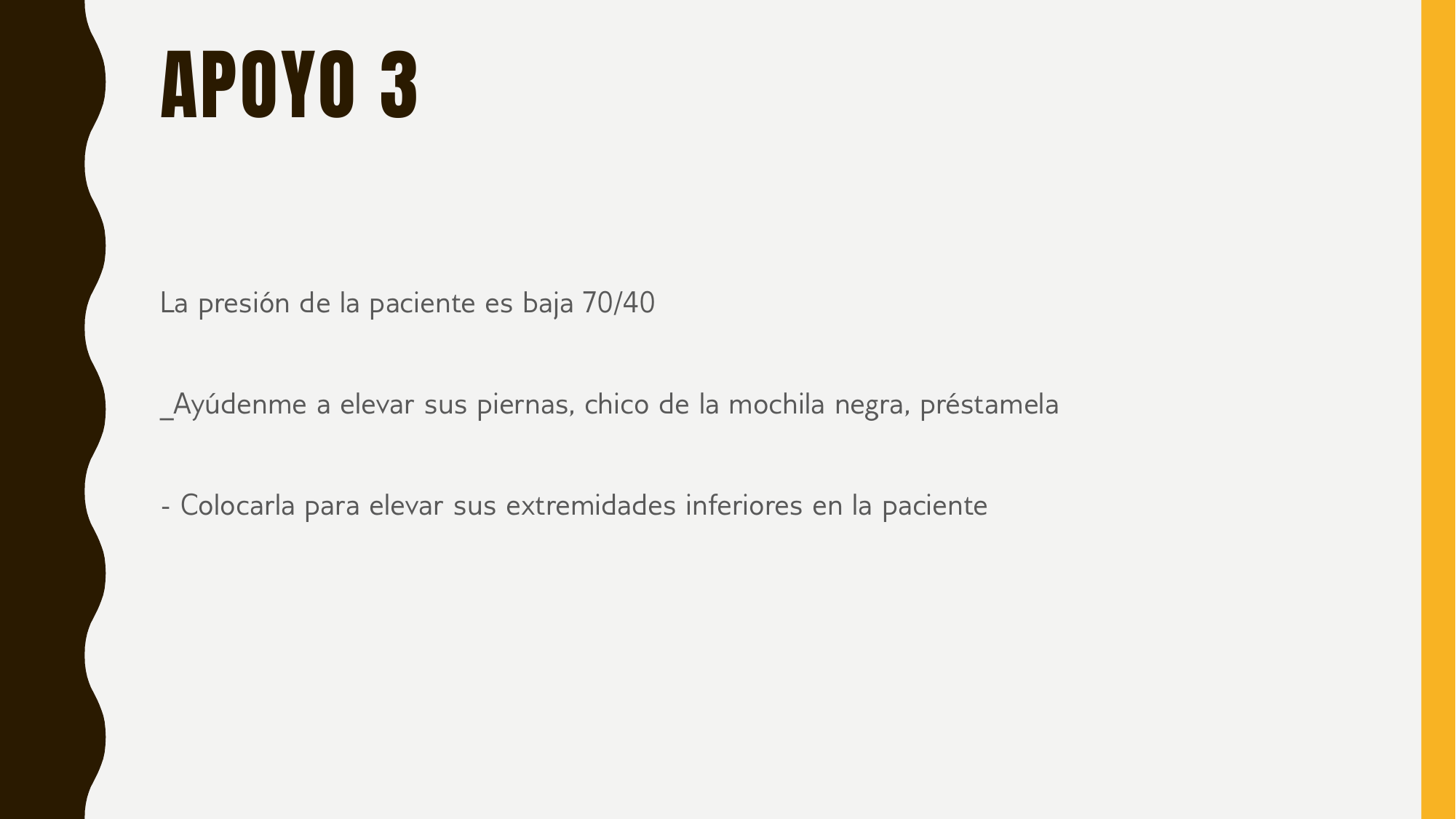

# Apoyo 3
La presión de la paciente es baja 70/40

_Ayúdenme a elevar sus piernas, chico de la mochila negra, préstamela

- Colocarla para elevar sus extremidades inferiores en la paciente